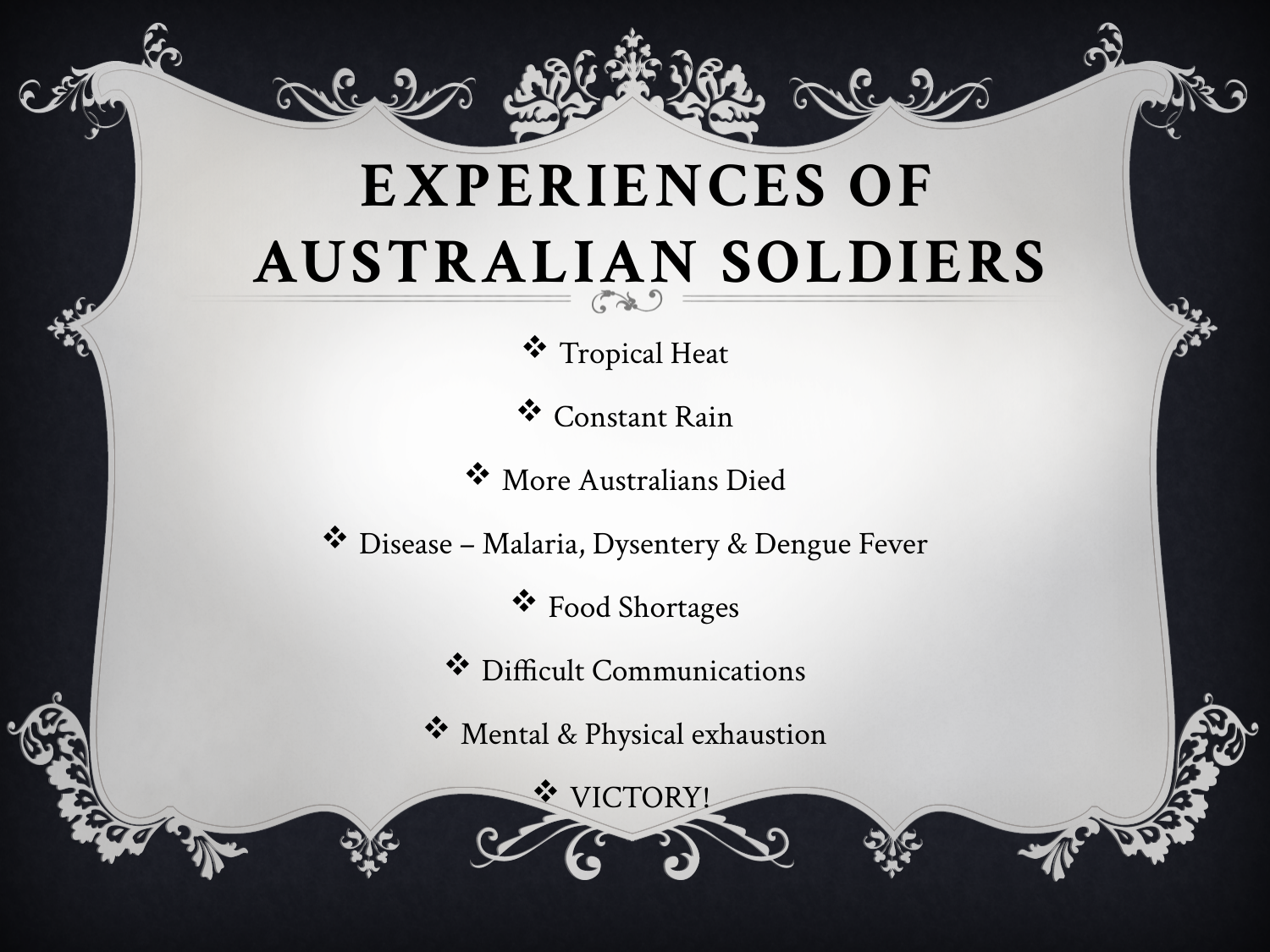

# Experiences of Australian soldiers
Tropical Heat
Constant Rain
More Australians Died
Disease – Malaria, Dysentery & Dengue Fever
Food Shortages
Difficult Communications
Mental & Physical exhaustion
VICTORY!